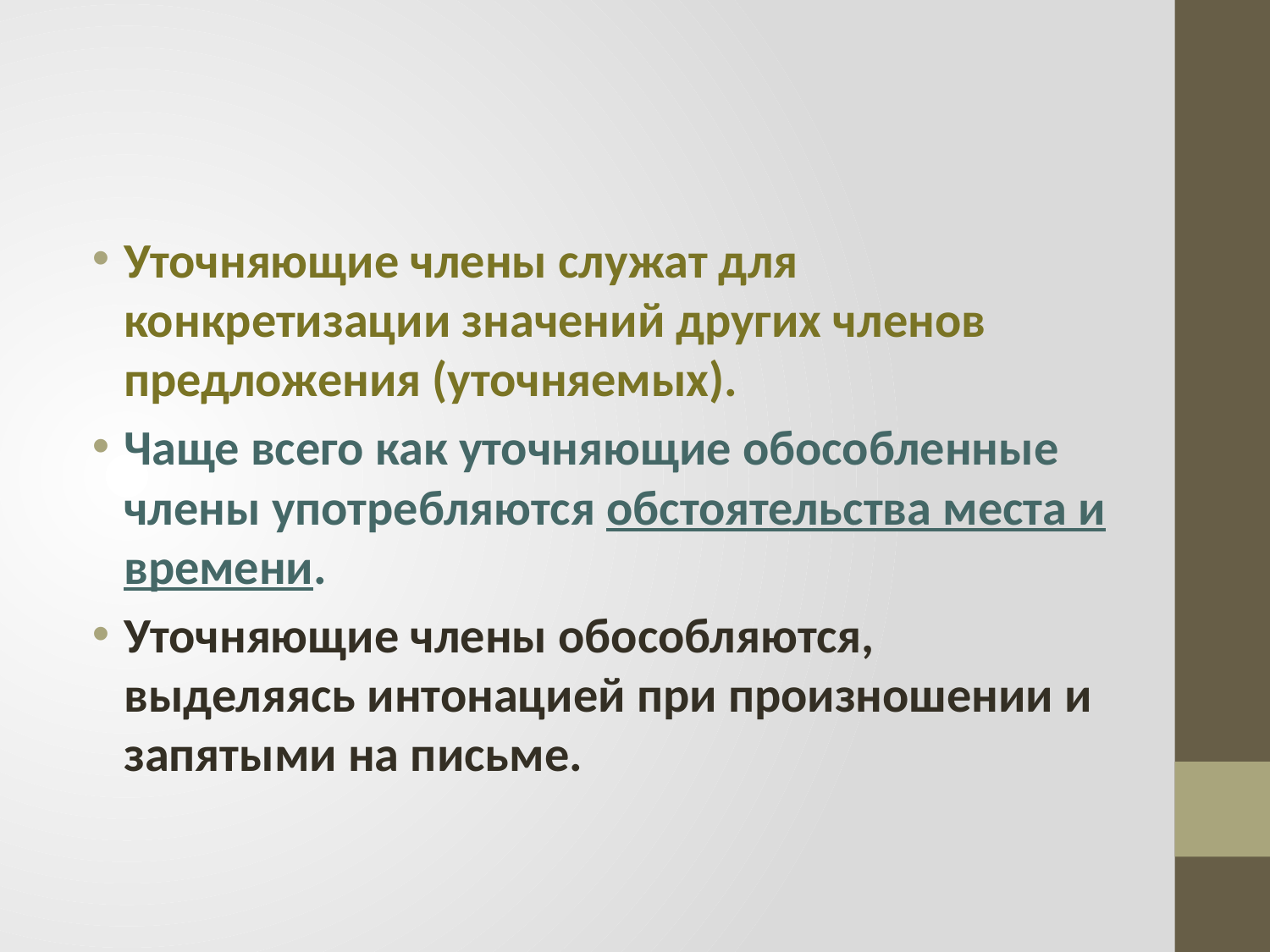

#
Уточняющие члены служат для конкретизации значений других членов предложения (уточняемых).
Чаще всего как уточняющие обособленные члены употребляются обстоятельства места и времени.
Уточняющие члены обособляются, выделяясь интонацией при произношении и запятыми на письме.